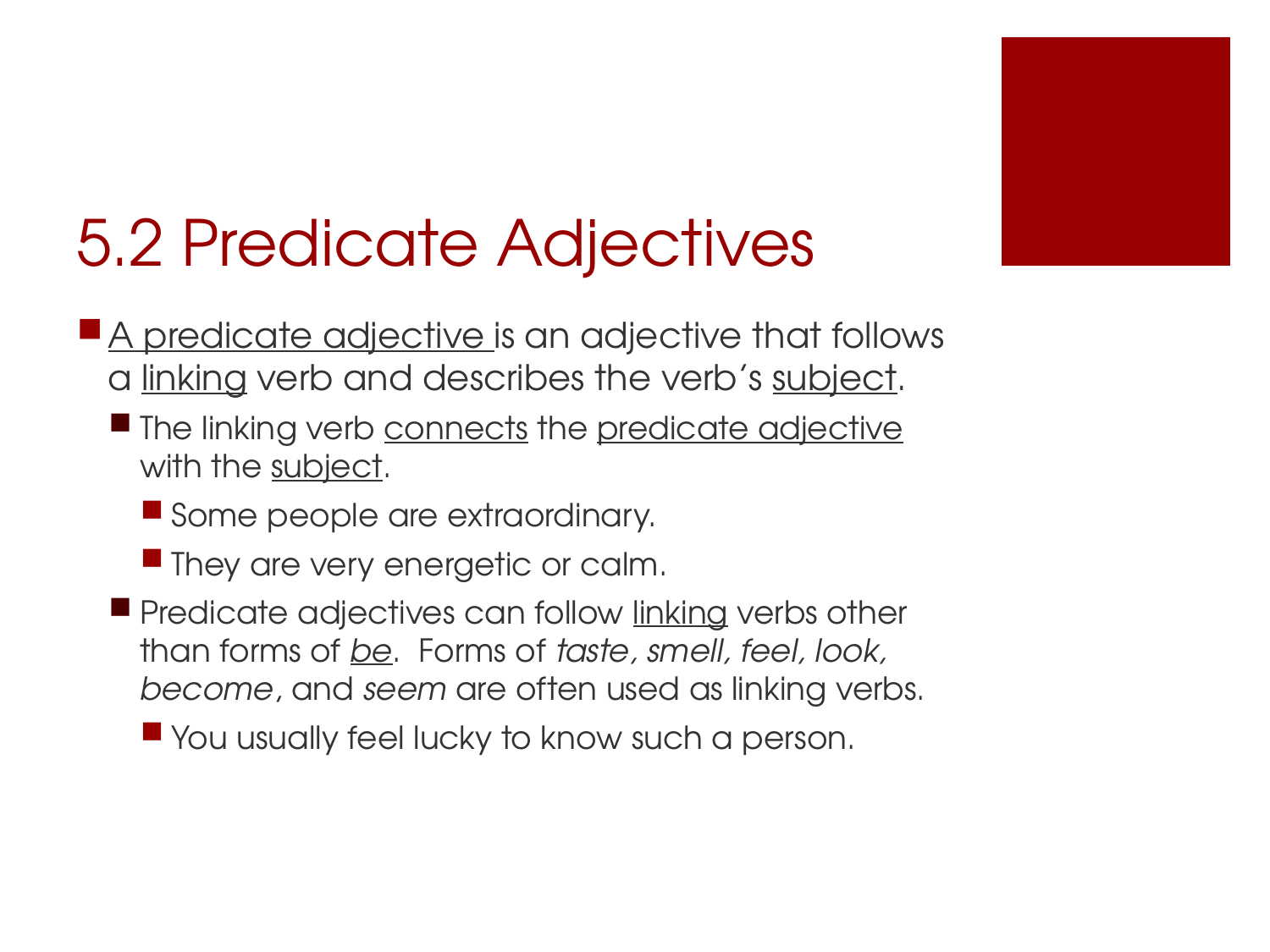

# 5.2 Predicate Adjectives
A predicate adjective is an adjective that follows a linking verb and describes the verb’s subject.
The linking verb connects the predicate adjective with the subject.
Some people are extraordinary.
They are very energetic or calm.
Predicate adjectives can follow linking verbs other than forms of be.  Forms of taste, smell, feel, look, become, and seem are often used as linking verbs.
You usually feel lucky to know such a person.